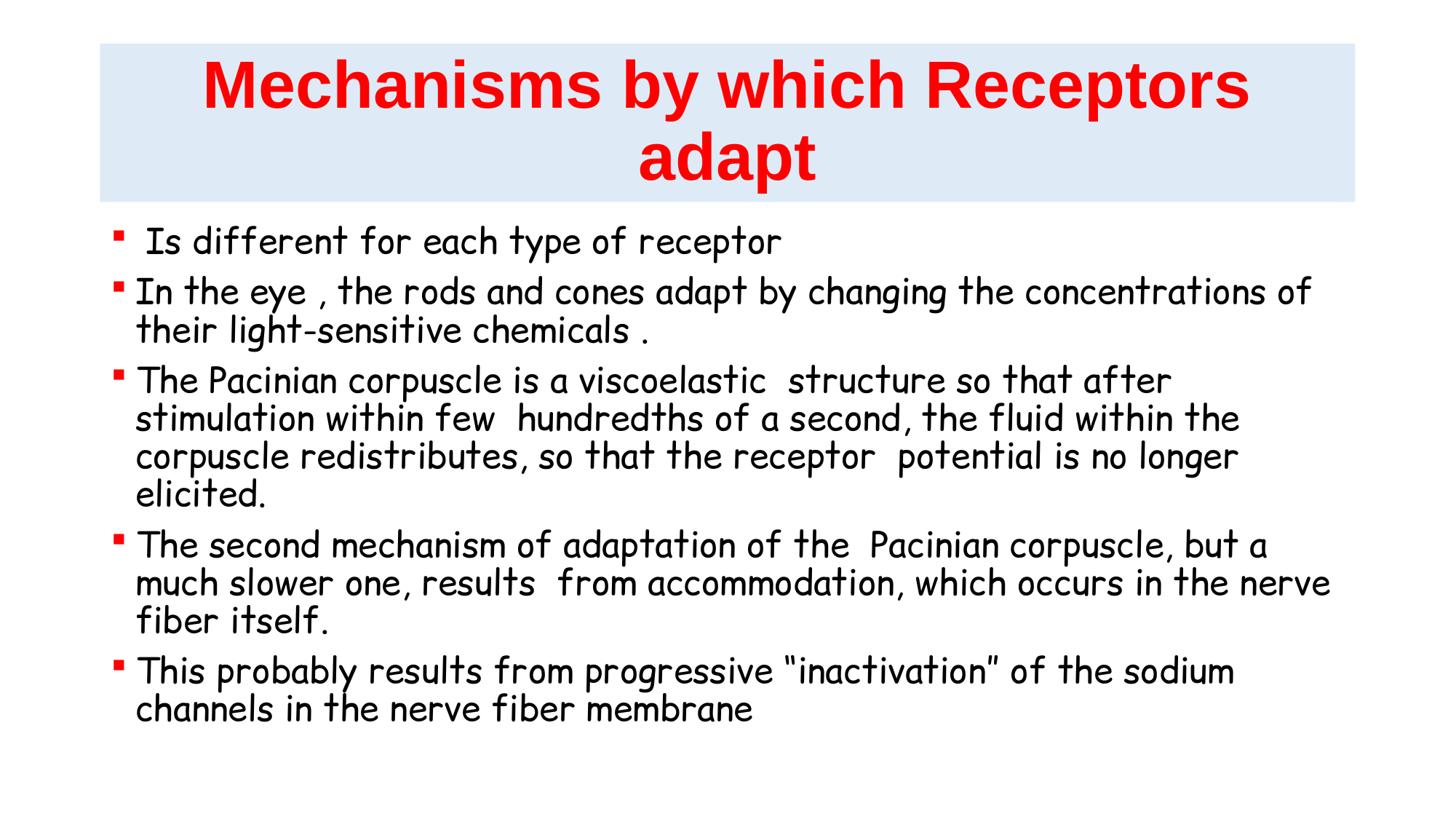

# Mechanisms by which Receptors adapt
 Is different for each type of receptor
In the eye , the rods and cones adapt by changing the concentrations of their light-sensitive chemicals .
The Pacinian corpuscle is a viscoelastic  structure so that after stimulation within few  hundredths of a second, the fluid within the  corpuscle redistributes, so that the receptor  potential is no longer elicited.
The second mechanism of adaptation of the  Pacinian corpuscle, but a much slower one, results  from accommodation, which occurs in the nerve fiber itself.
This probably results from progressive “inactivation” of the sodium  channels in the nerve fiber membrane